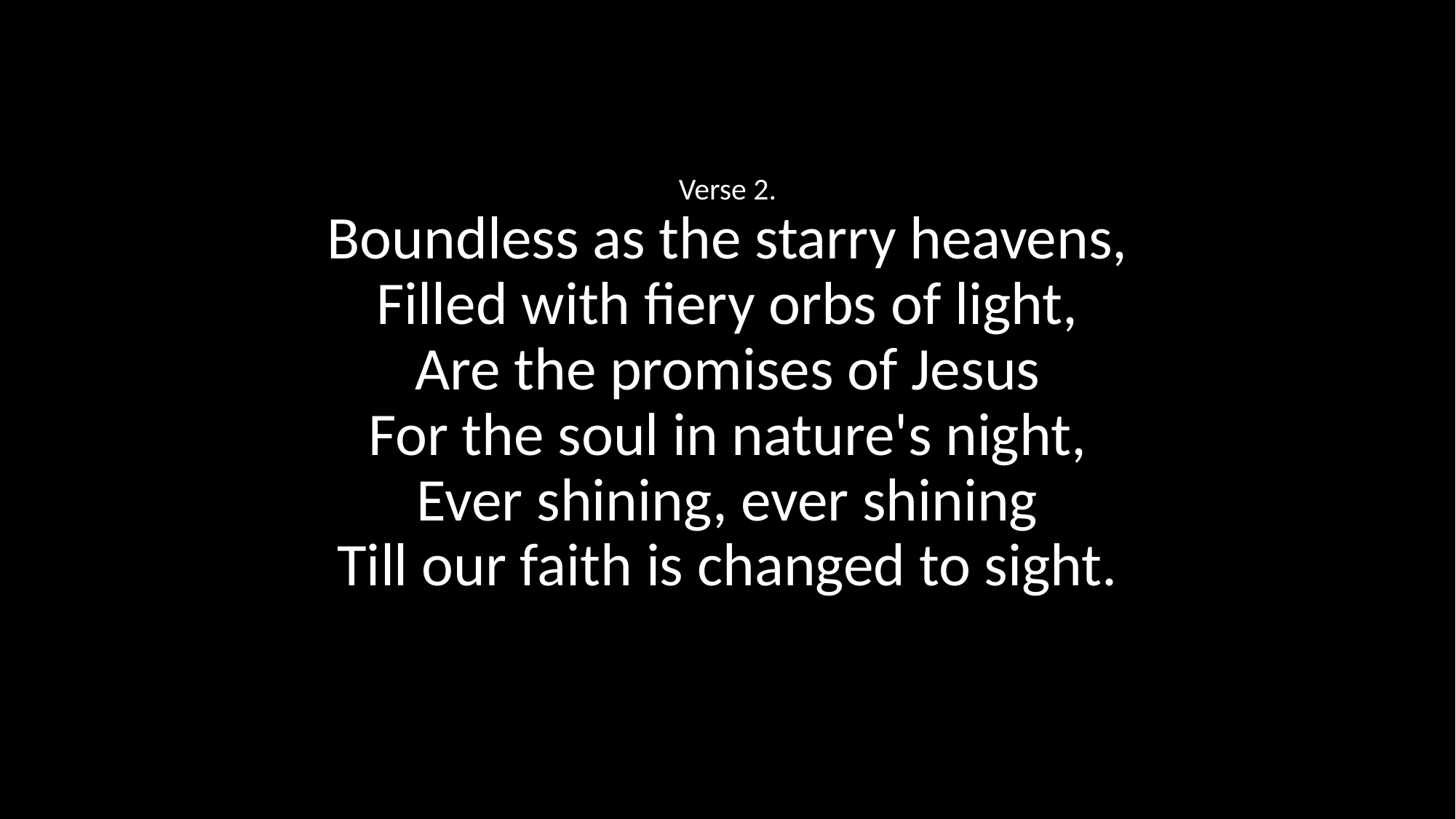

Verse 2.
Boundless as the starry heavens,
Filled with fiery orbs of light,
Are the promises of Jesus
For the soul in nature's night,
Ever shining, ever shining
Till our faith is changed to sight.